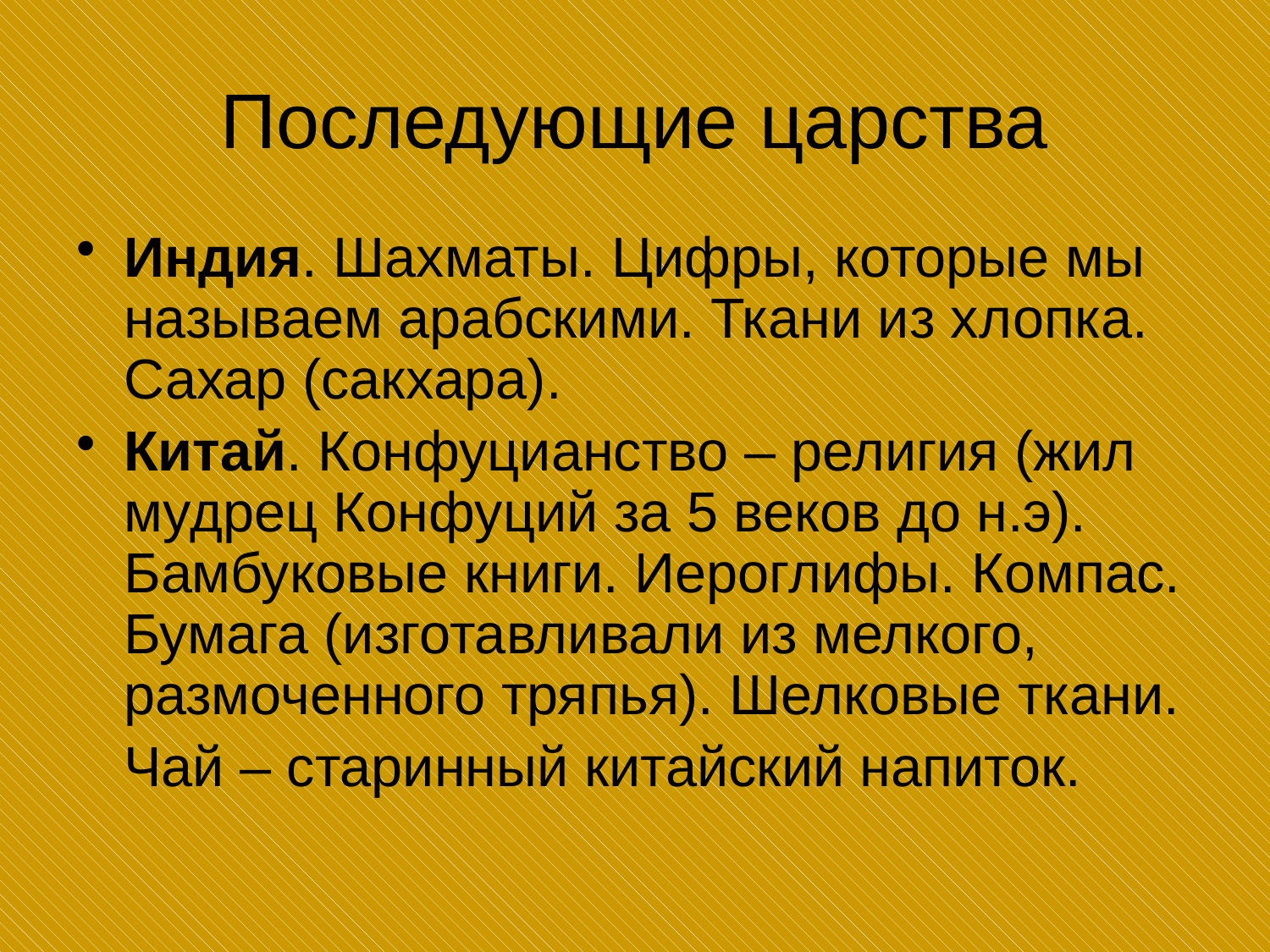

# Последующие царства
Индия. Шахматы. Цифры, которые мы называем арабскими. Ткани из хлопка. Сахар (сакхара).
Китай. Конфуцианство – религия (жил мудрец Конфуций за 5 веков до н.э). Бамбуковые книги. Иероглифы. Компас. Бумага (изготавливали из мелкого, размоченного тряпья). Шелковые ткани.
	Чай – старинный китайский напиток.